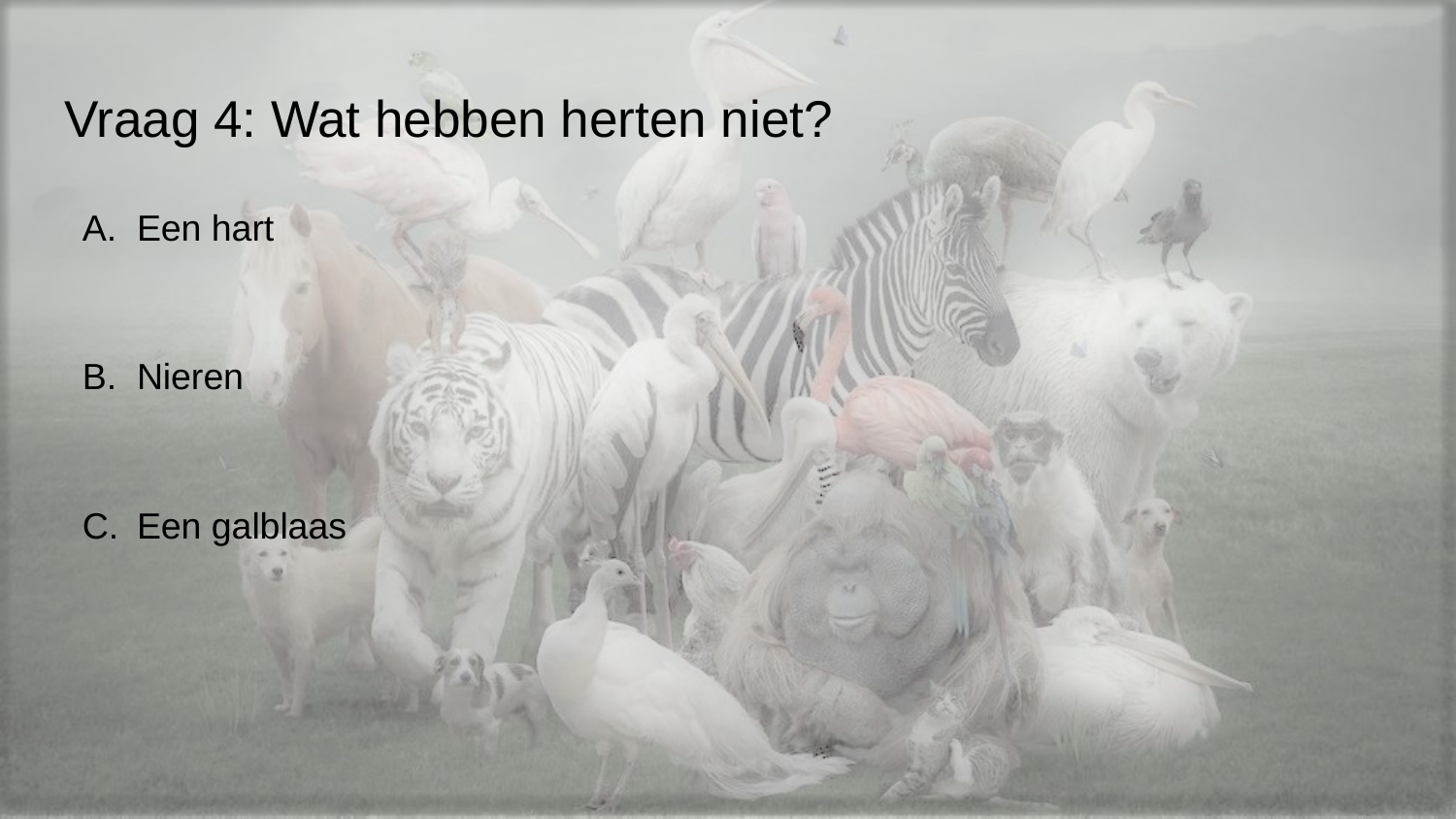

# Vraag 4: Wat hebben herten niet?
Een hart

Nieren

Een galblaas